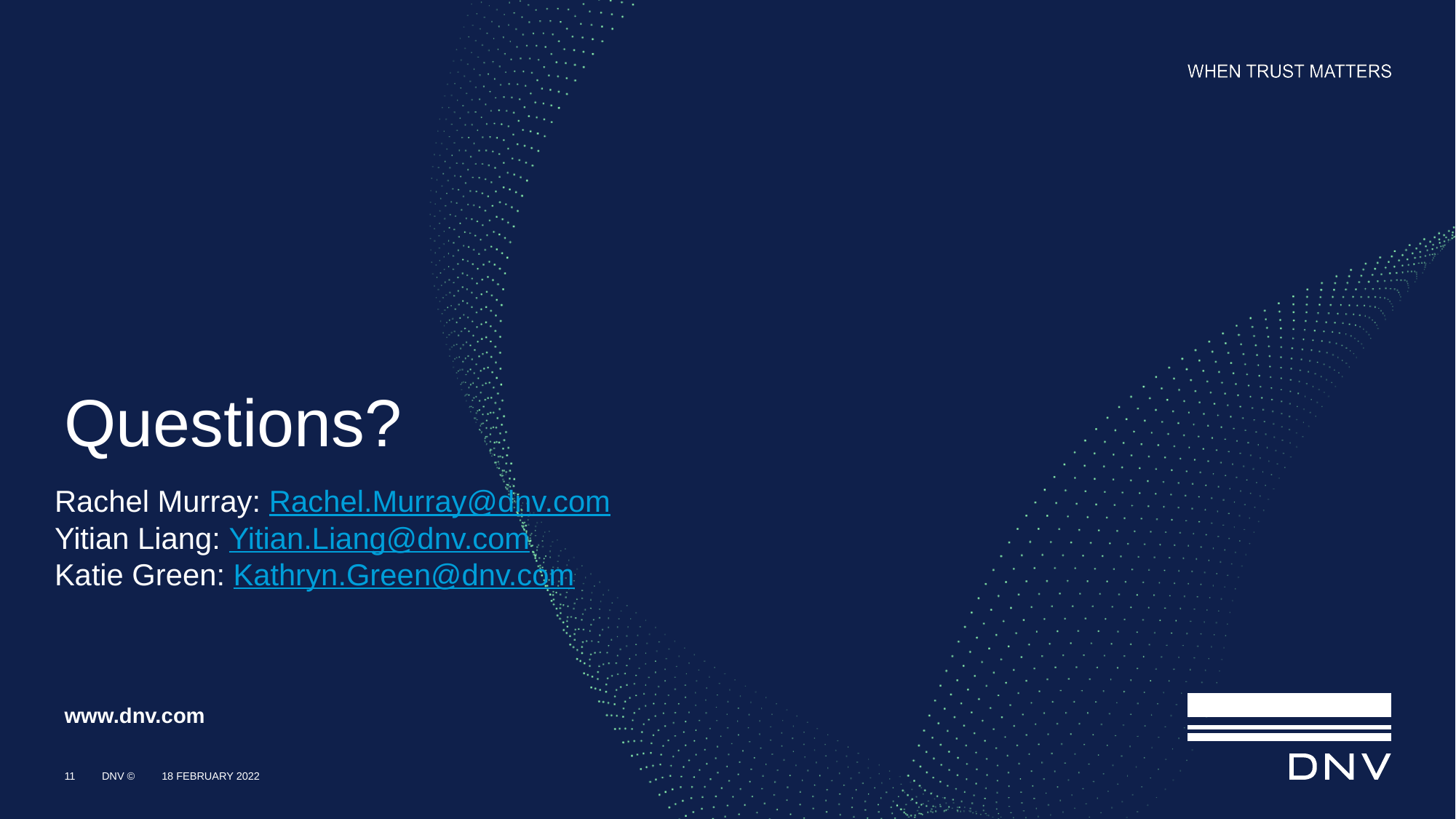

Questions?
# Rachel Murray: Rachel.Murray@dnv.com Yitian Liang: Yitian.Liang@dnv.com Katie Green: Kathryn.Green@dnv.com
11